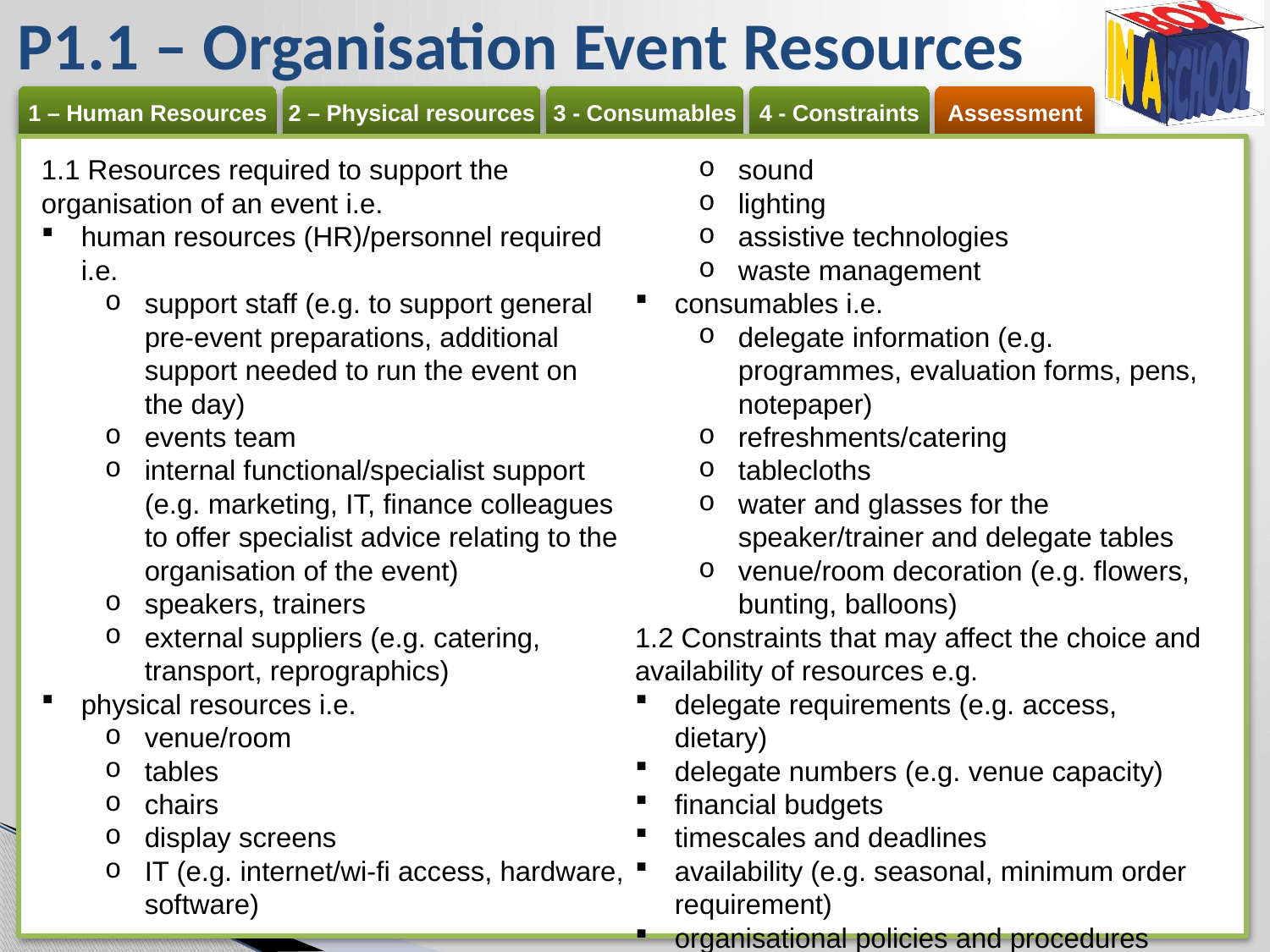

# P1.1 – Organisation Event Resources
1.1 Resources required to support the organisation of an event i.e.
human resources (HR)/personnel required i.e.
support staff (e.g. to support general pre-event preparations, additional support needed to run the event on the day)
events team
internal functional/specialist support (e.g. marketing, IT, finance colleagues to offer specialist advice relating to the organisation of the event)
speakers, trainers
external suppliers (e.g. catering, transport, reprographics)
physical resources i.e.
venue/room
tables
chairs
display screens
IT (e.g. internet/wi-fi access, hardware, software)

sound
lighting
assistive technologies
waste management
consumables i.e.
delegate information (e.g. programmes, evaluation forms, pens, notepaper)
refreshments/catering
tablecloths
water and glasses for the speaker/trainer and delegate tables
venue/room decoration (e.g. flowers, bunting, balloons)
1.2 Constraints that may affect the choice and availability of resources e.g.
delegate requirements (e.g. access, dietary)
delegate numbers (e.g. venue capacity)
financial budgets
timescales and deadlines
availability (e.g. seasonal, minimum order requirement)
organisational policies and procedures